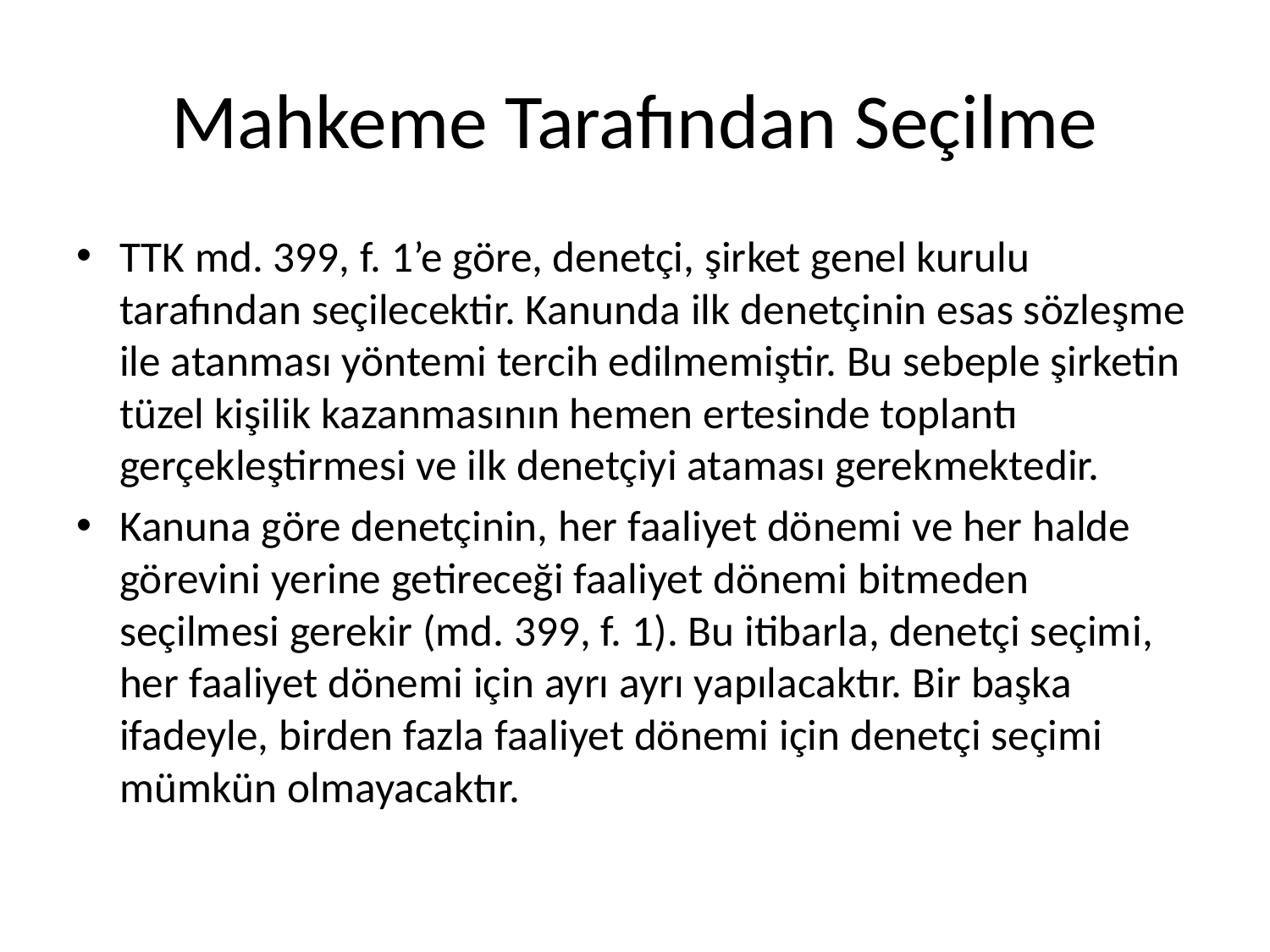

# Mahkeme Tarafından Seçilme
TTK md. 399, f. 1’e göre, denetçi, şirket genel kurulu tarafından seçilecektir. Kanunda ilk denetçinin esas sözleşme ile atanması yöntemi tercih edilmemiştir. Bu sebeple şirketin tüzel kişilik kazanmasının hemen ertesinde toplantı gerçekleştirmesi ve ilk denetçiyi ataması gerekmektedir.
Kanuna göre denetçinin, her faaliyet dönemi ve her halde görevini yerine getireceği faaliyet dönemi bitmeden seçilmesi gerekir (md. 399, f. 1). Bu itibarla, denetçi seçimi, her faaliyet dönemi için ayrı ayrı yapılacaktır. Bir başka ifadeyle, birden fazla faaliyet dönemi için denetçi seçimi mümkün olmayacaktır.